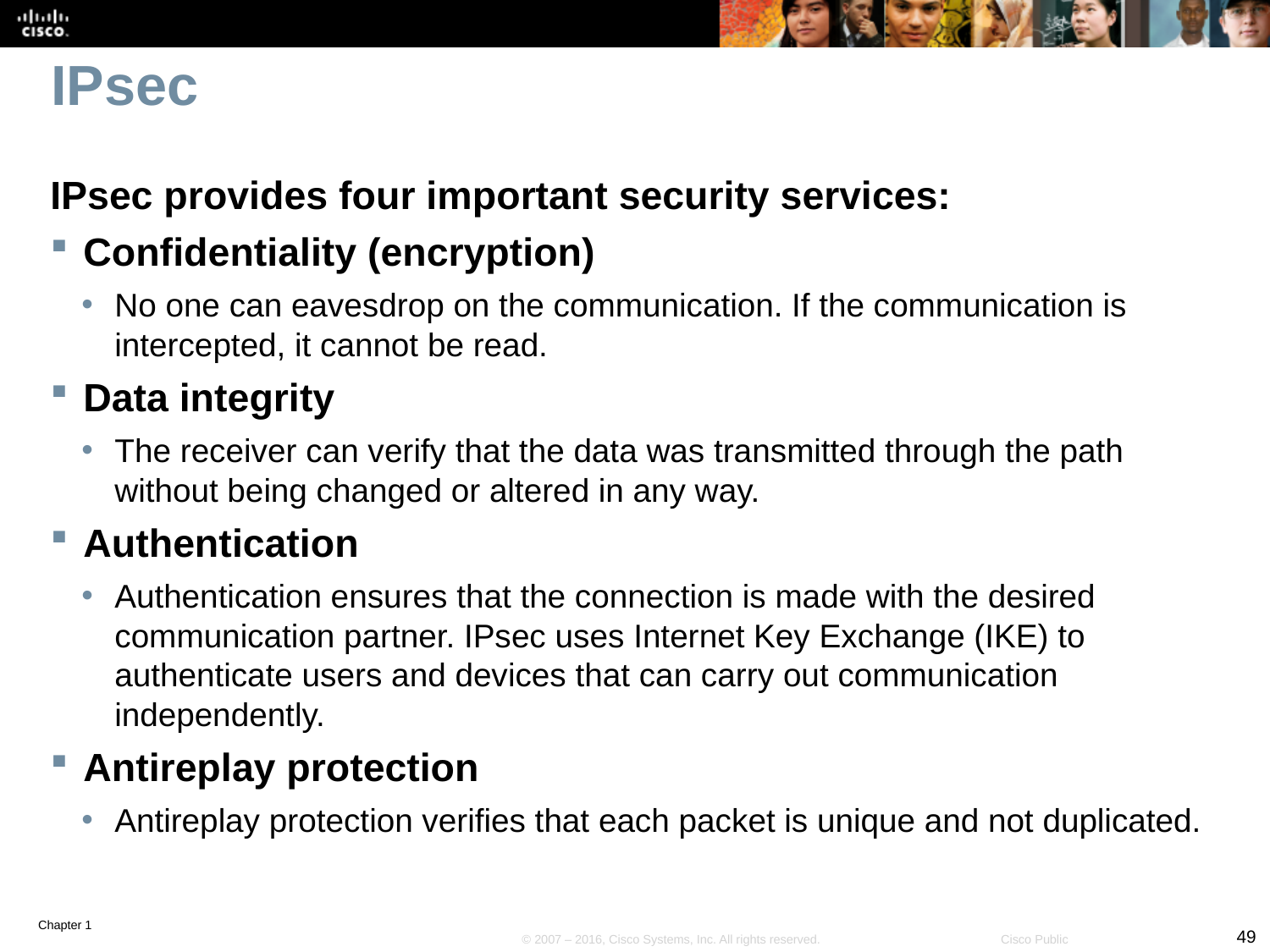

# IPsec
IPsec provides four important security services:
Confidentiality (encryption)
No one can eavesdrop on the communication. If the communication is intercepted, it cannot be read.
Data integrity
The receiver can verify that the data was transmitted through the path without being changed or altered in any way.
Authentication
Authentication ensures that the connection is made with the desired communication partner. IPsec uses Internet Key Exchange (IKE) to authenticate users and devices that can carry out communication independently.
Antireplay protection
Antireplay protection verifies that each packet is unique and not duplicated.